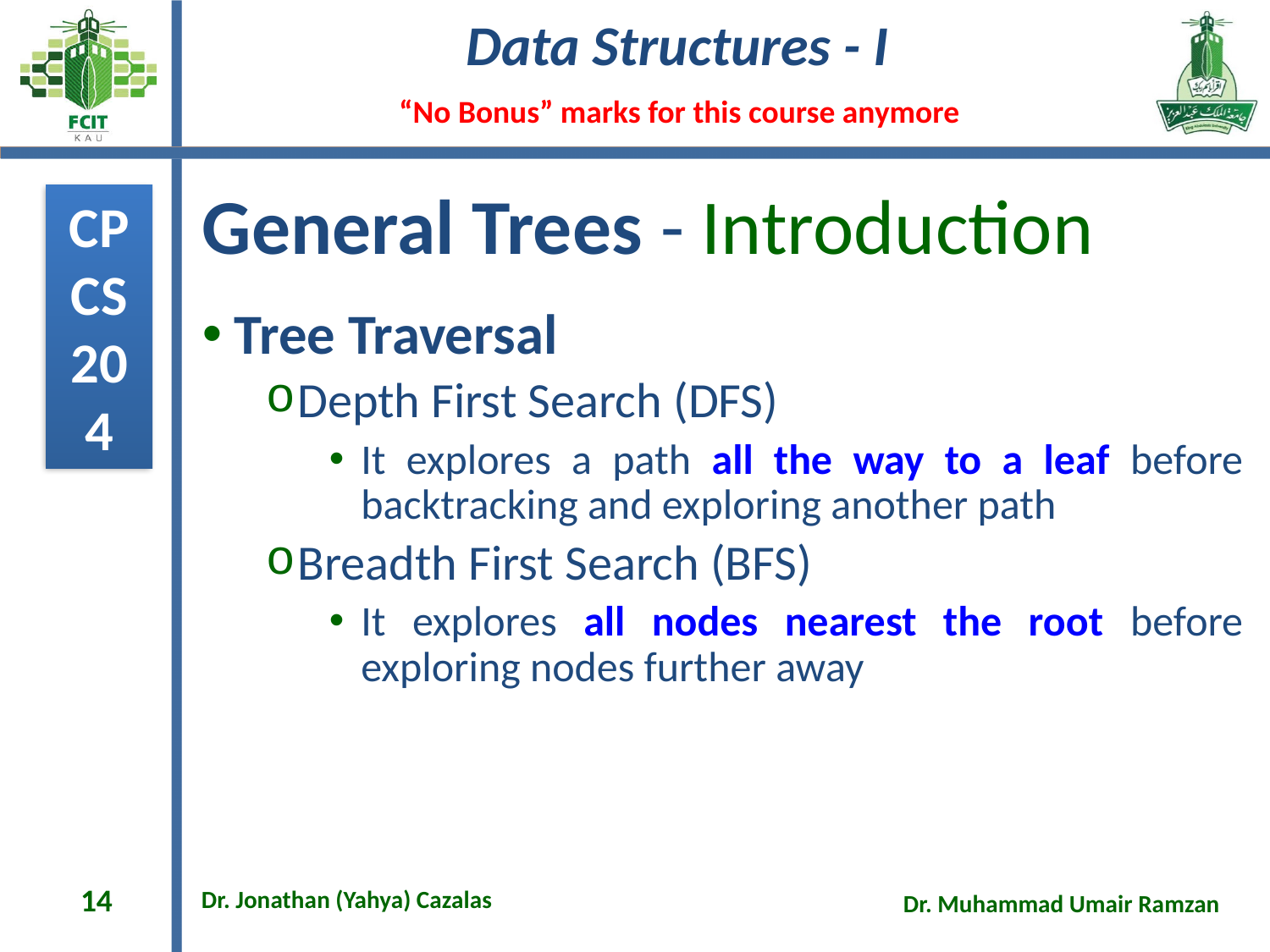

# General Trees - Introduction
Tree Traversal
Depth First Search (DFS)
It explores a path all the way to a leaf before backtracking and exploring another path
Breadth First Search (BFS)
It explores all nodes nearest the root before exploring nodes further away
14